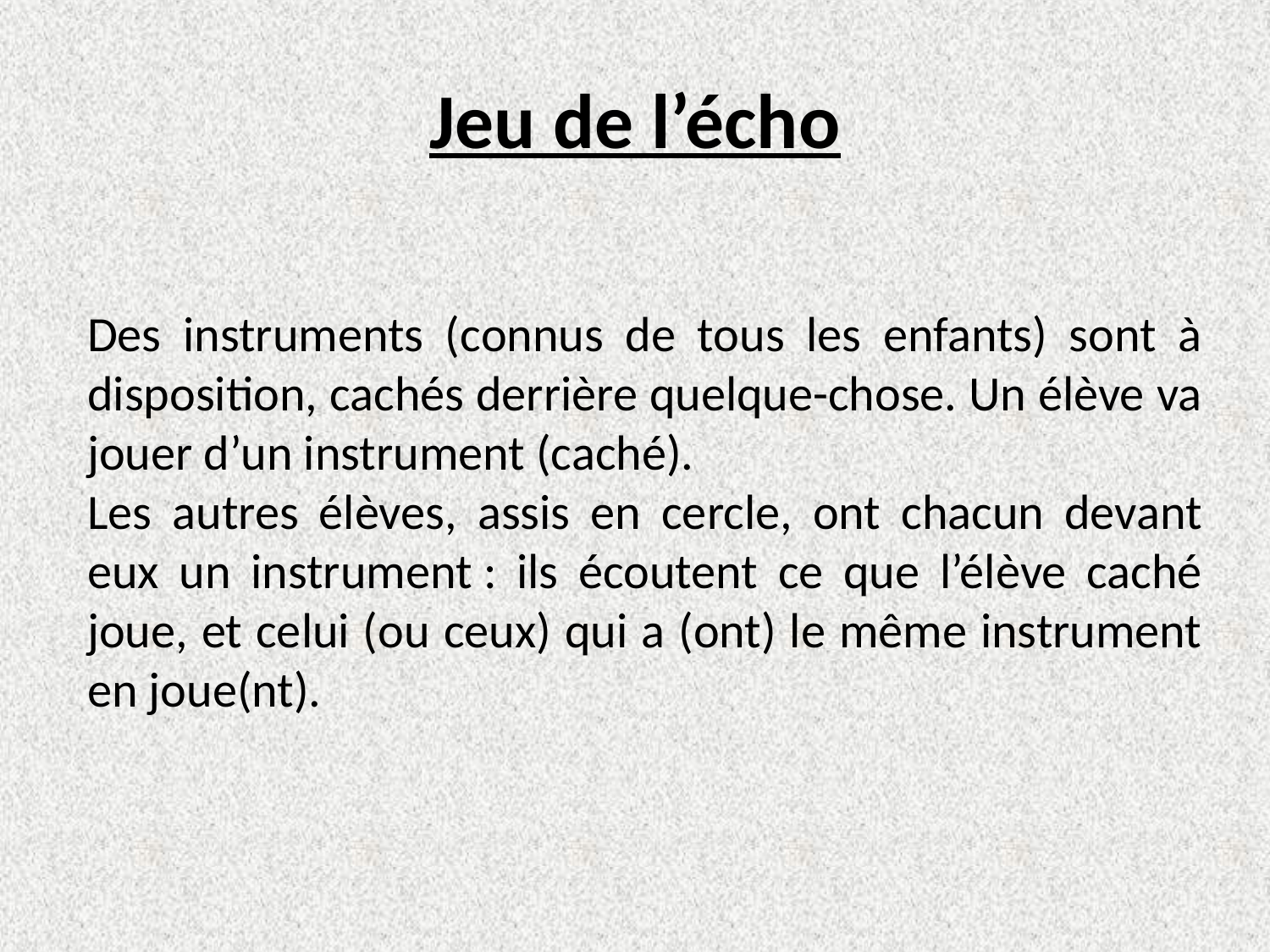

# Jeu de l’écho
Des instruments (connus de tous les enfants) sont à disposition, cachés derrière quelque-chose. Un élève va jouer d’un instrument (caché).
Les autres élèves, assis en cercle, ont chacun devant eux un instrument : ils écoutent ce que l’élève caché joue, et celui (ou ceux) qui a (ont) le même instrument en joue(nt).